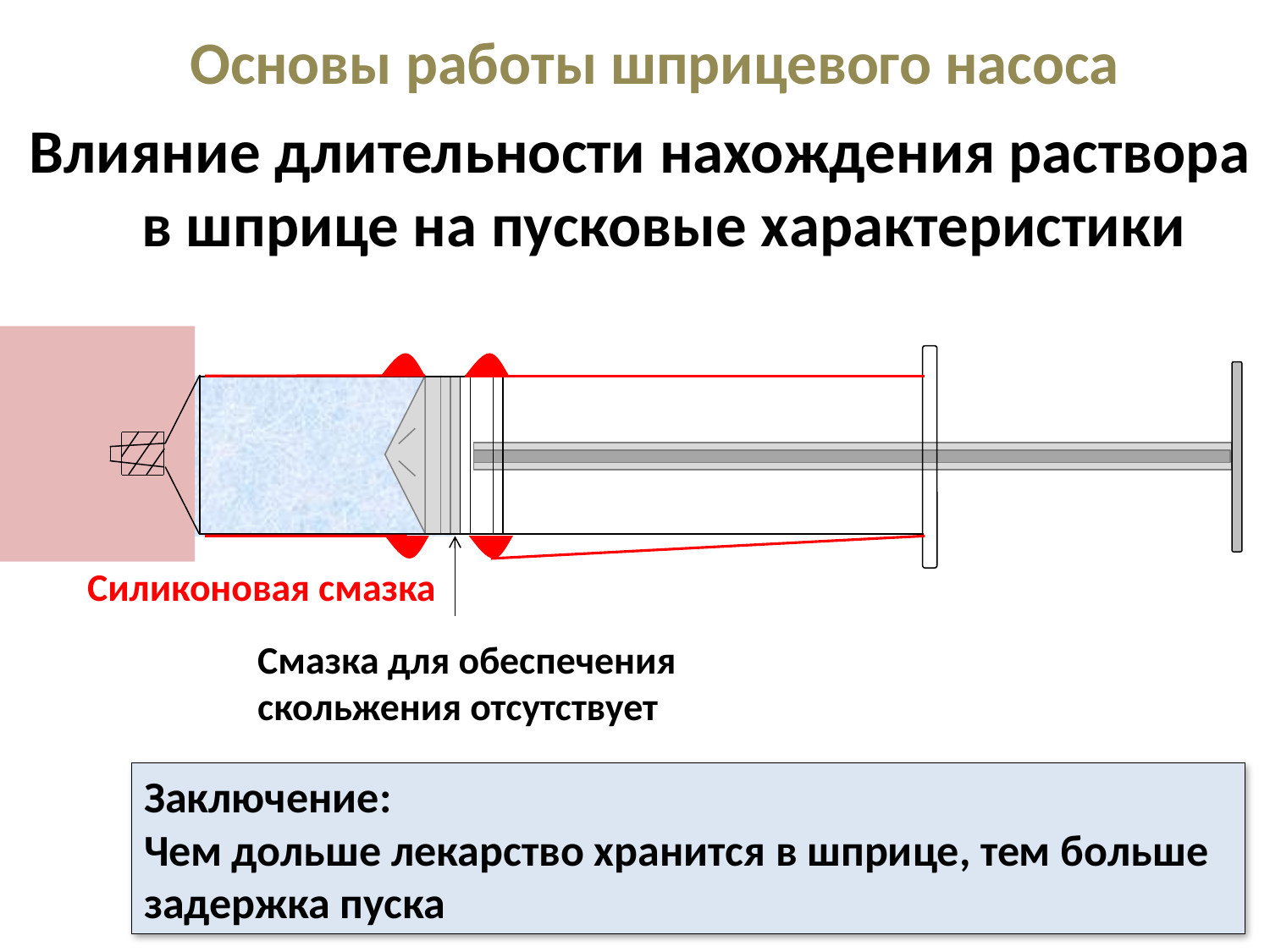

Основы работы шприцевого насоса
# Влияние длительности нахождения раствора в шприце на пусковые характеристики

Силиконовая смазка
Смазка для обеспечения скольжения отсутствует
Заключение:
Чем дольше лекарство хранится в шприце, тем больше задержка пуска
38